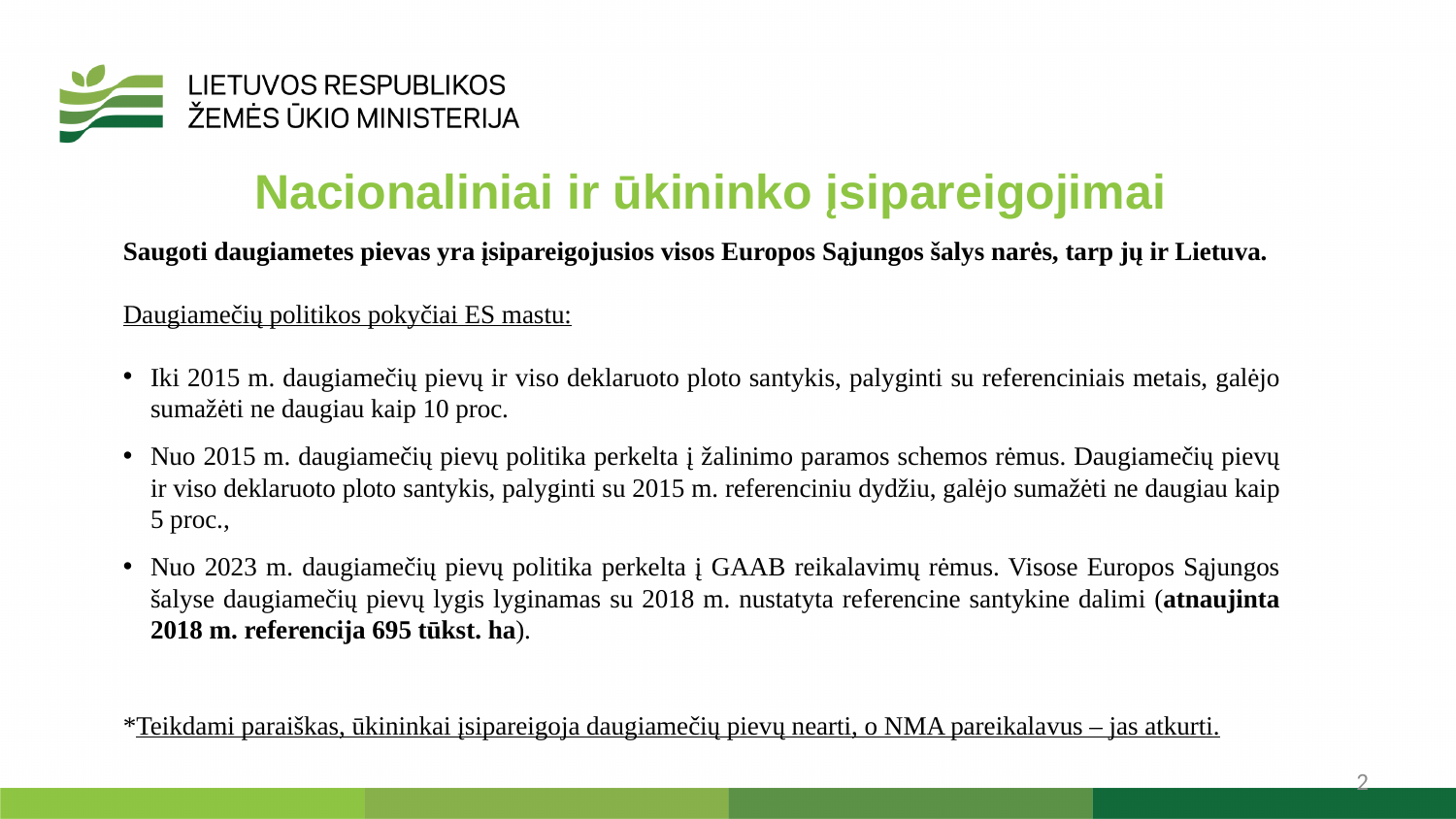

Nacionaliniai ir ūkininko įsipareigojimai
Saugoti daugiametes pievas yra įsipareigojusios visos Europos Sąjungos šalys narės, tarp jų ir Lietuva.

Daugiamečių politikos pokyčiai ES mastu:

Iki 2015 m. daugiamečių pievų ir viso deklaruoto ploto santykis, palyginti su referenciniais metais, galėjo sumažėti ne daugiau kaip 10 proc.
Nuo 2015 m. daugiamečių pievų politika perkelta į žalinimo paramos schemos rėmus. Daugiamečių pievų ir viso deklaruoto ploto santykis, palyginti su 2015 m. referenciniu dydžiu, galėjo sumažėti ne daugiau kaip 5 proc.,
Nuo 2023 m. daugiamečių pievų politika perkelta į GAAB reikalavimų rėmus. Visose Europos Sąjungos šalyse daugiamečių pievų lygis lyginamas su 2018 m. nustatyta referencine santykine dalimi (atnaujinta 2018 m. referencija 695 tūkst. ha).

*Teikdami paraiškas, ūkininkai įsipareigoja daugiamečių pievų nearti, o NMA pareikalavus – jas atkurti.
2